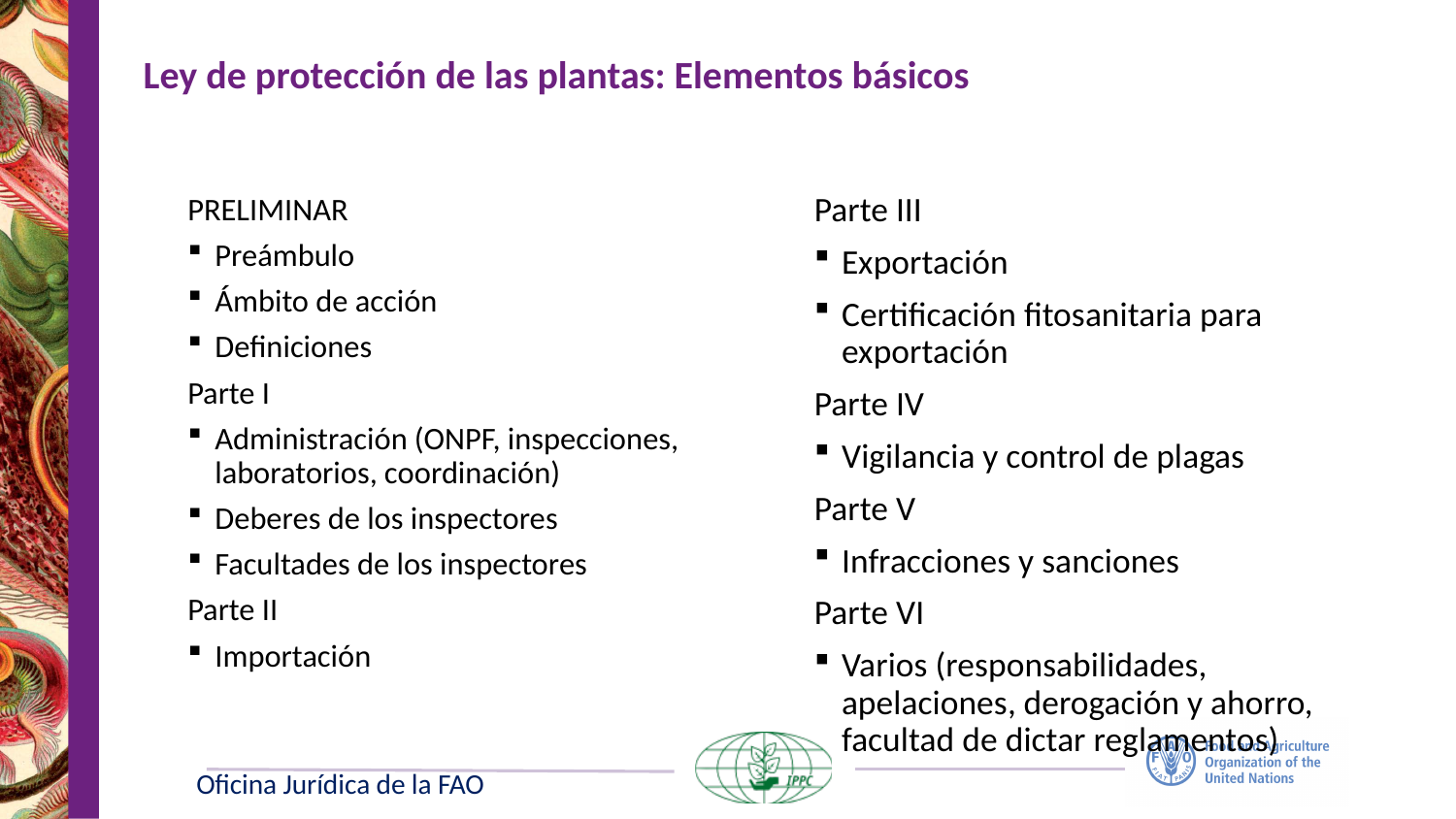

# Ley de protección de las plantas: Elementos básicos
Parte III
Exportación
Certificación fitosanitaria para exportación
Parte IV
Vigilancia y control de plagas
Parte V
Infracciones y sanciones
Parte VI
Varios (responsabilidades, apelaciones, derogación y ahorro, facultad de dictar reglamentos)
PRELIMINAR
Preámbulo
Ámbito de acción
Definiciones
Parte I
Administración (ONPF, inspecciones, laboratorios, coordinación)
Deberes de los inspectores
Facultades de los inspectores
Parte II
Importación

Oficina Jurídica de la FAO